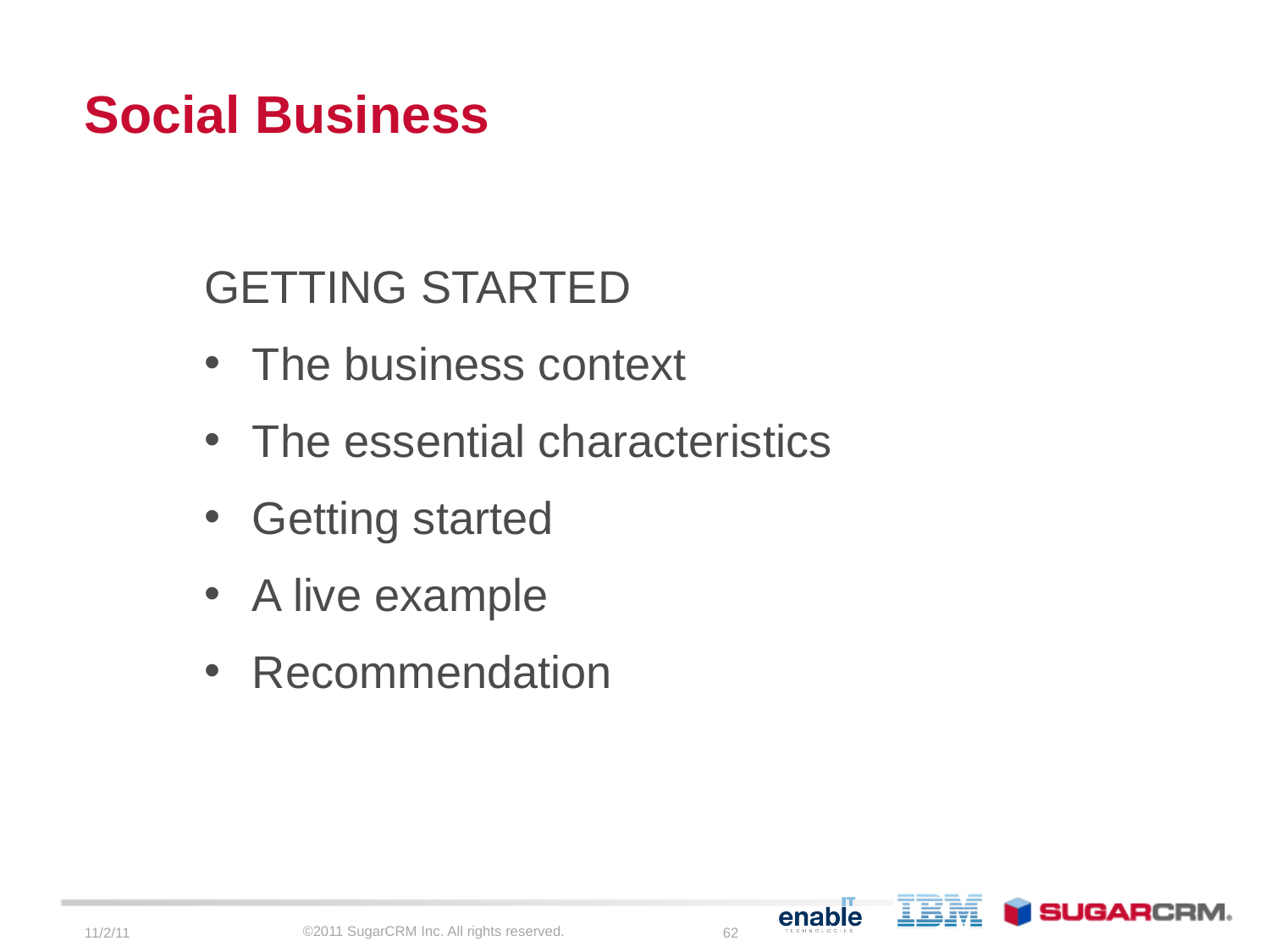

# Social Business
GETTING STARTED
The business context
The essential characteristics
Getting started
A live example
Recommendation

©2011 SugarCRM Inc. All rights reserved.
11/2/11
62